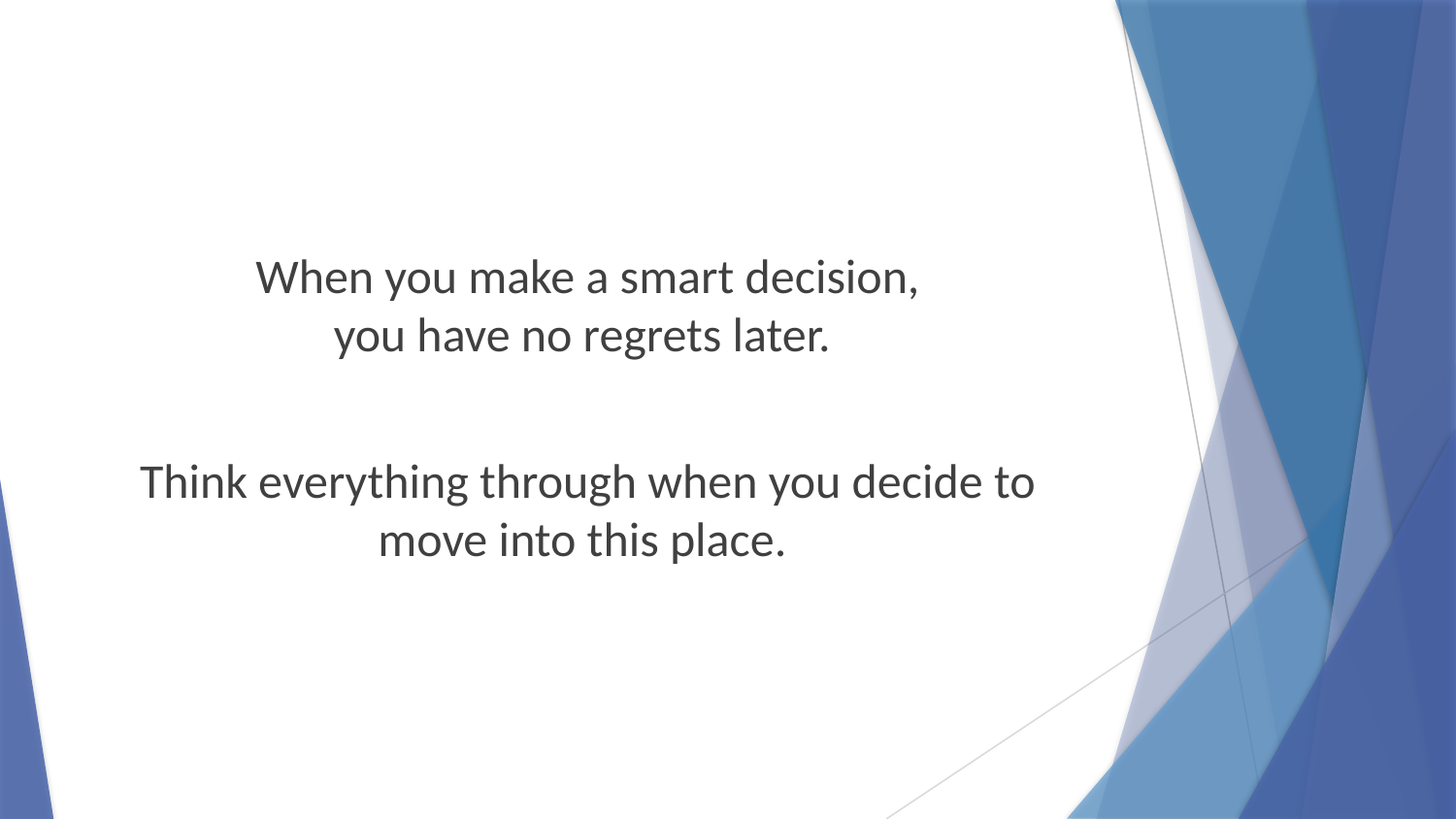

When you make a smart decision,
you have no regrets later.

Think everything through when you decide to move into this place.